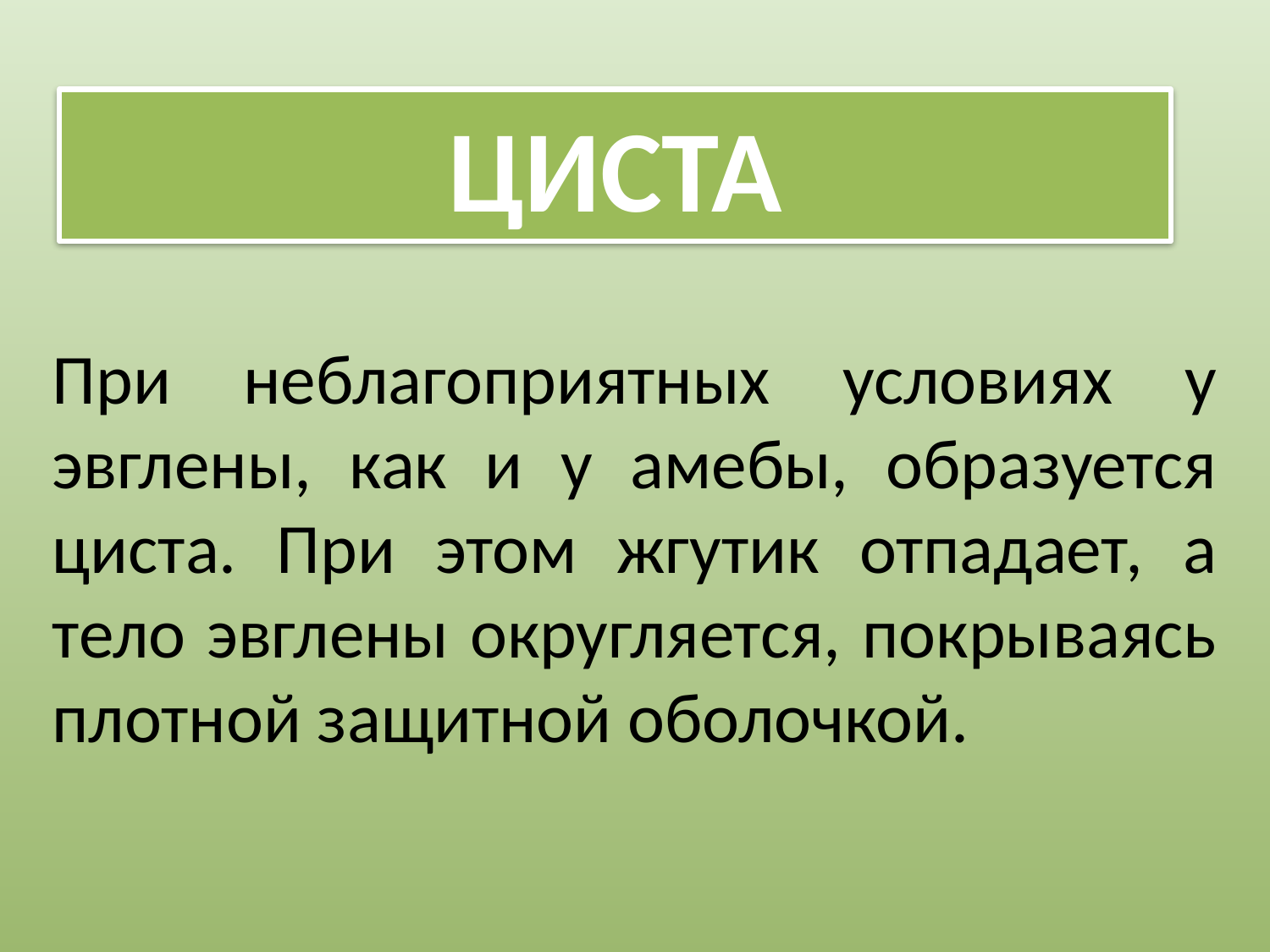

ЦИСТА
При неблагоприятных условиях у эвглены, как и у амебы, образуется циста. При этом жгутик отпадает, а тело эвглены округляется, покрываясь плотной защитной оболочкой.